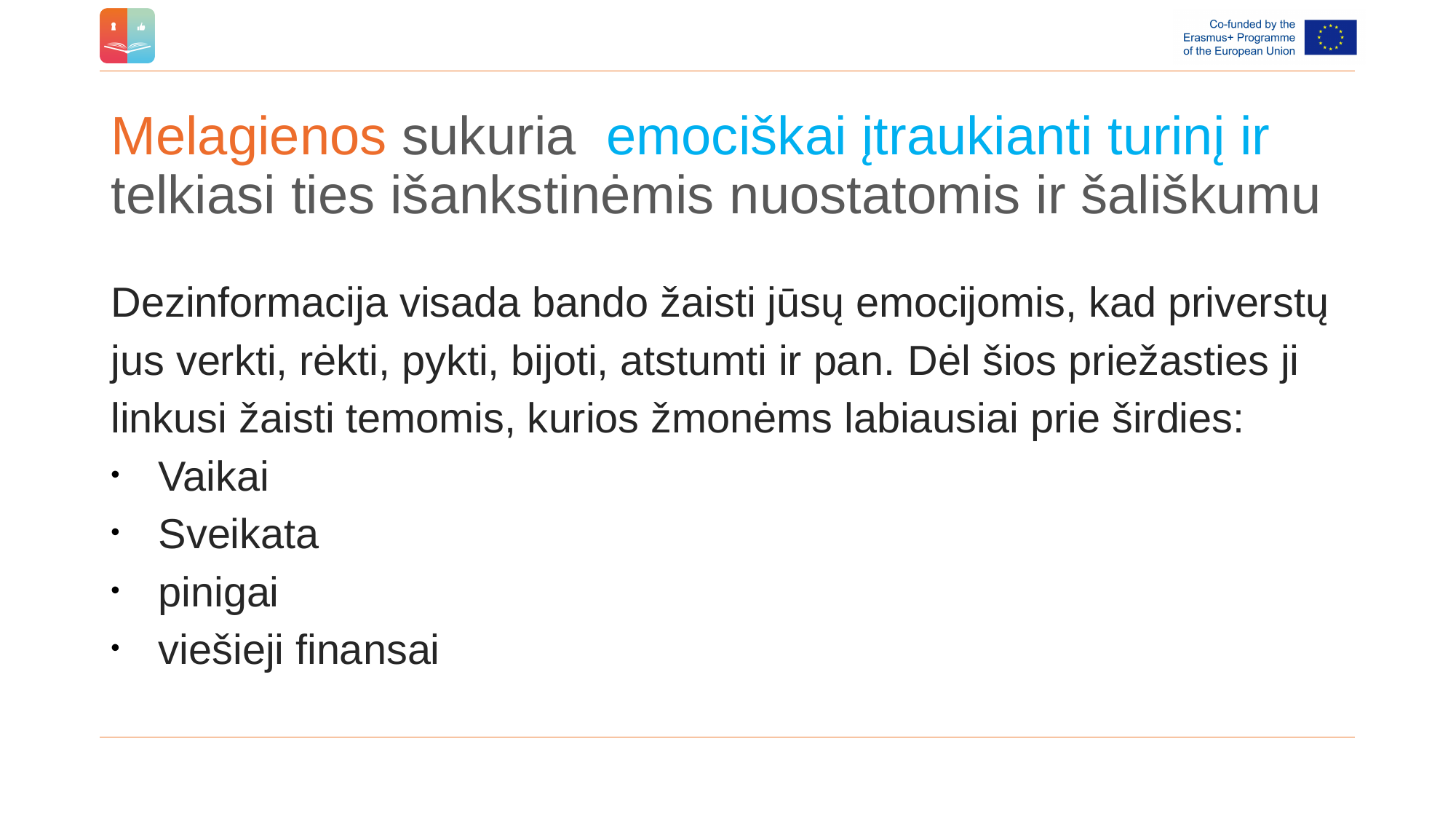

# Melagienos sukuria  emociškai įtraukianti turinį ir telkiasi ties išankstinėmis nuostatomis ir šališkumu

Dezinformacija visada bando žaisti jūsų emocijomis, kad priverstų jus verkti, rėkti, pykti, bijoti, atstumti ir pan. Dėl šios priežasties ji linkusi žaisti temomis, kurios žmonėms labiausiai prie širdies:
Vaikai
Sveikata
pinigai
viešieji finansai